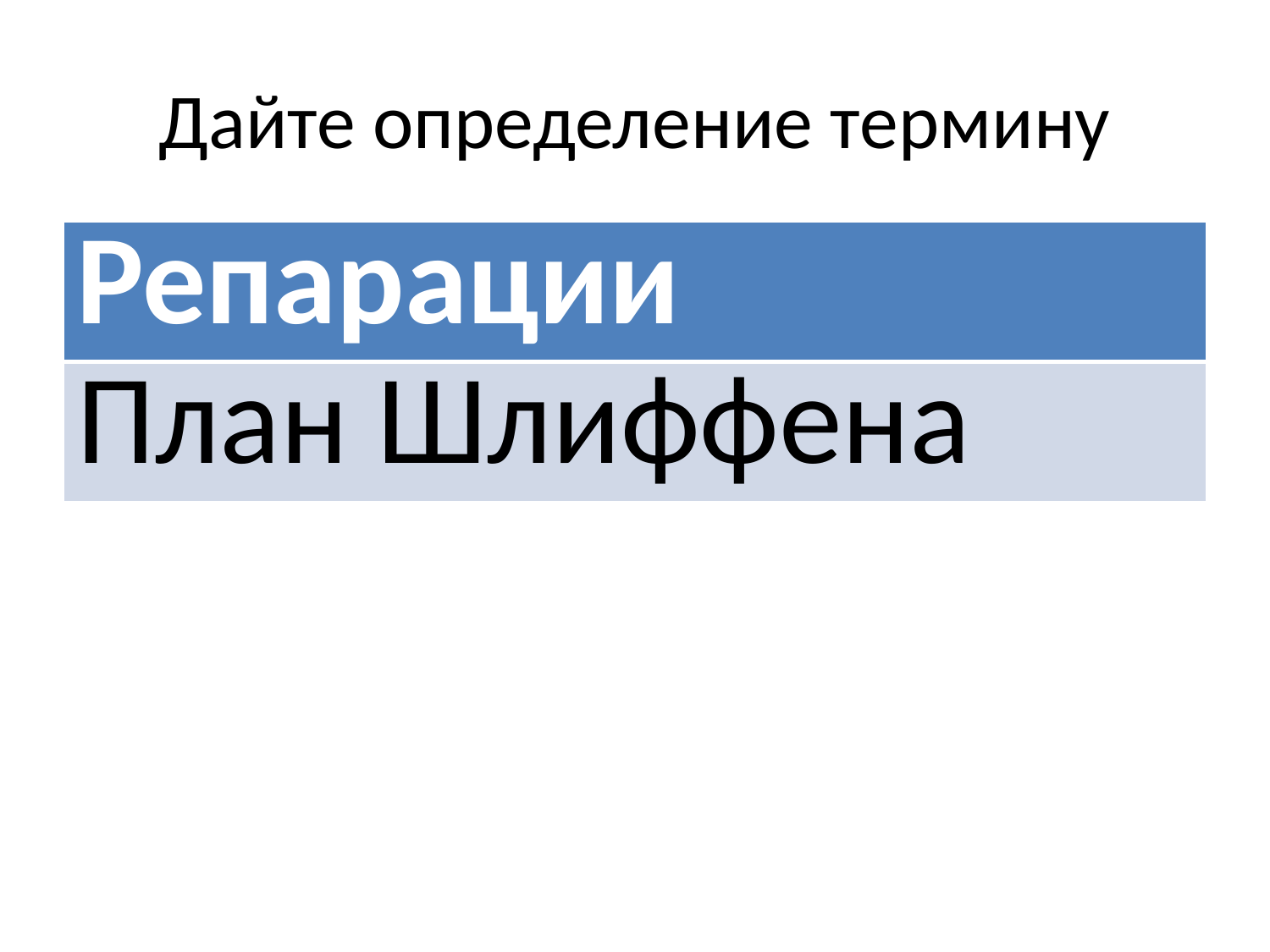

# Дайте определение термину
| Репарации |
| --- |
| План Шлиффена |